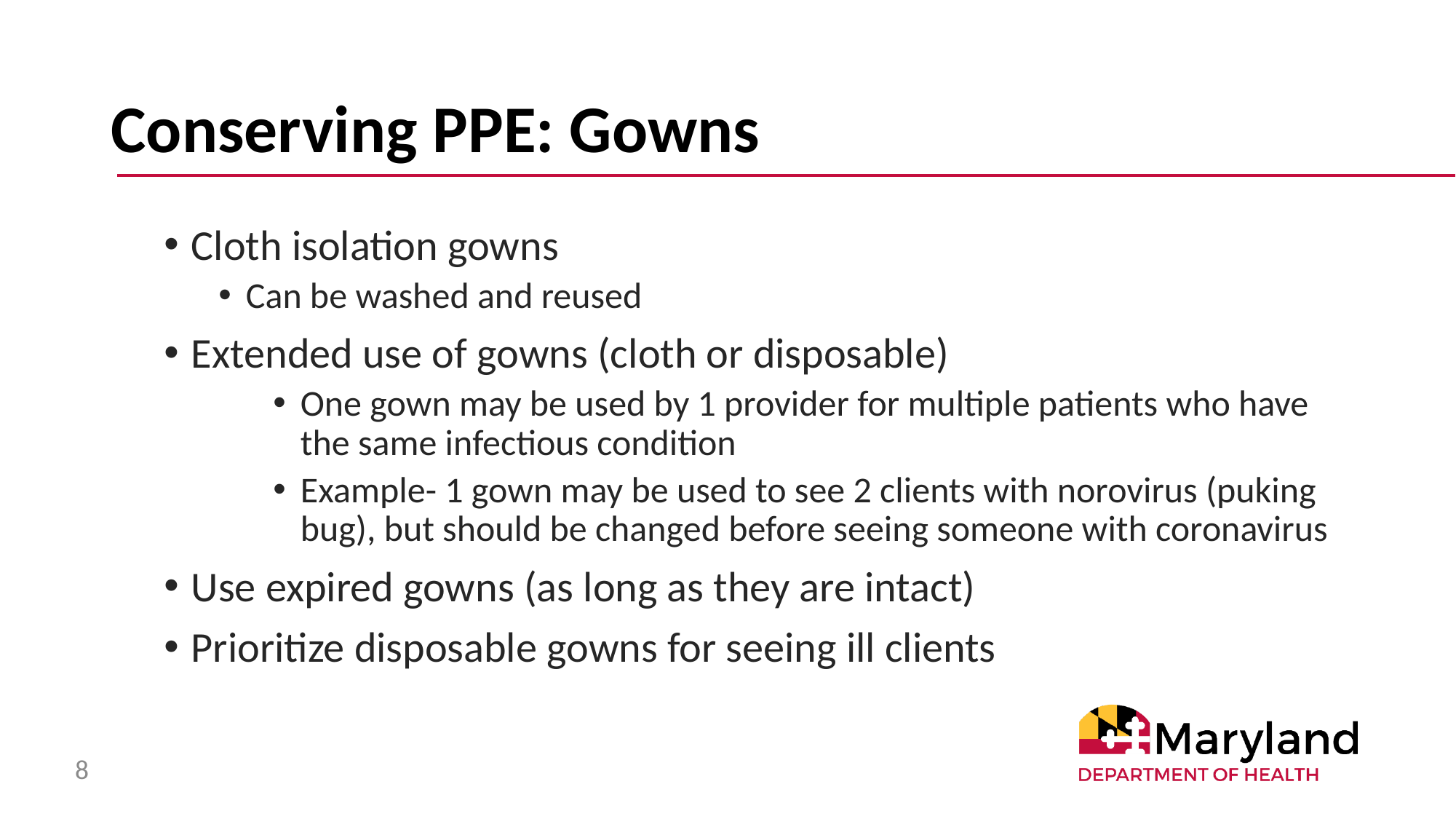

# Conserving PPE: Gowns
Cloth isolation gowns
Can be washed and reused
Extended use of gowns (cloth or disposable)
One gown may be used by 1 provider for multiple patients who have the same infectious condition
Example- 1 gown may be used to see 2 clients with norovirus (puking bug), but should be changed before seeing someone with coronavirus
Use expired gowns (as long as they are intact)
Prioritize disposable gowns for seeing ill clients
8